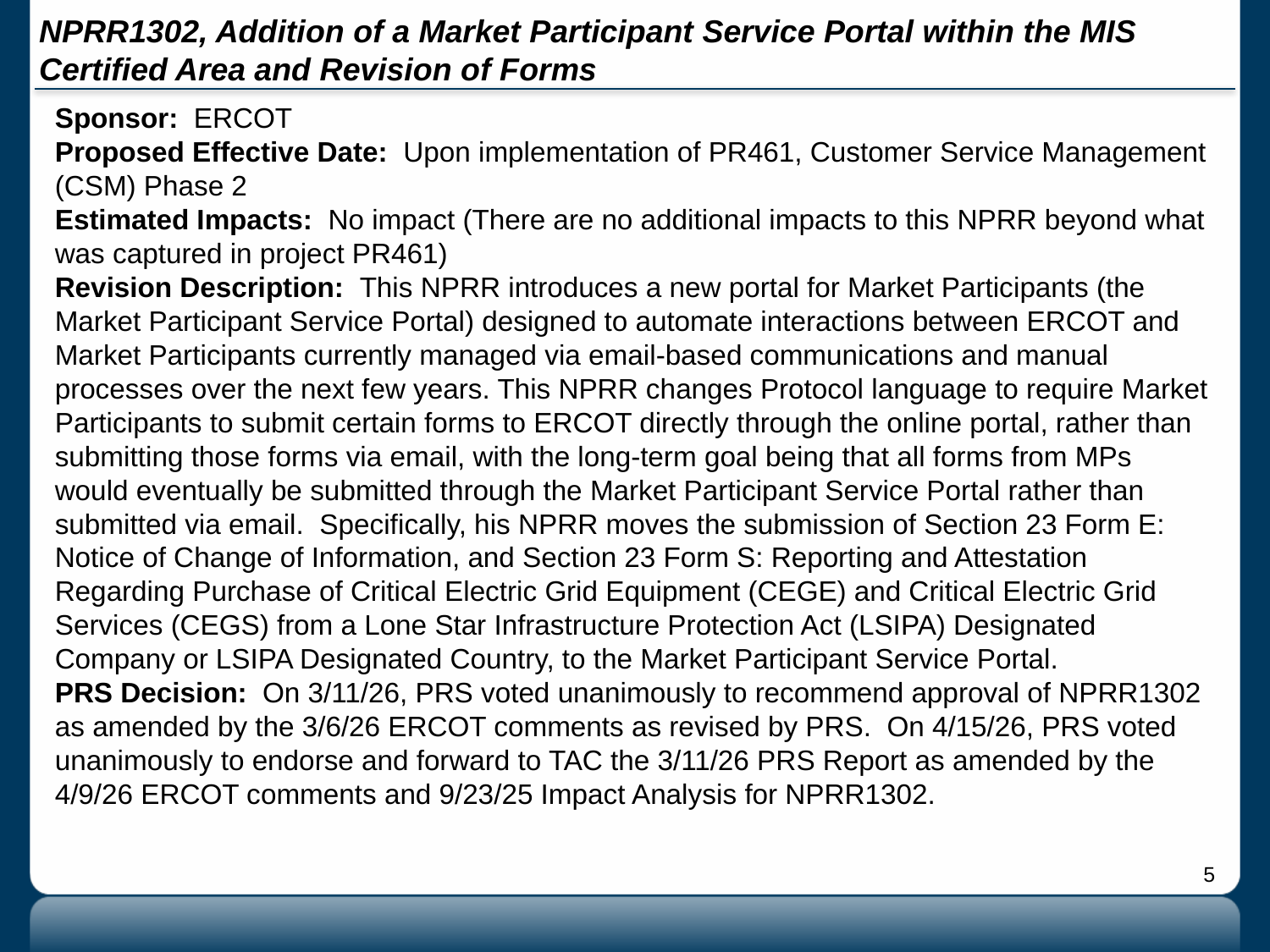

# NPRR1302, Addition of a Market Participant Service Portal within the MIS Certified Area and Revision of Forms
Sponsor:  ERCOT
Proposed Effective Date:  Upon implementation of PR461, Customer Service Management (CSM) Phase 2
Estimated Impacts:  No impact (There are no additional impacts to this NPRR beyond what was captured in project PR461)
Revision Description:  This NPRR introduces a new portal for Market Participants (the Market Participant Service Portal) designed to automate interactions between ERCOT and Market Participants currently managed via email-based communications and manual processes over the next few years. This NPRR changes Protocol language to require Market Participants to submit certain forms to ERCOT directly through the online portal, rather than submitting those forms via email, with the long-term goal being that all forms from MPs would eventually be submitted through the Market Participant Service Portal rather than submitted via email.  Specifically, his NPRR moves the submission of Section 23 Form E: Notice of Change of Information, and Section 23 Form S: Reporting and Attestation Regarding Purchase of Critical Electric Grid Equipment (CEGE) and Critical Electric Grid Services (CEGS) from a Lone Star Infrastructure Protection Act (LSIPA) Designated Company or LSIPA Designated Country, to the Market Participant Service Portal.
PRS Decision:  On 3/11/26, PRS voted unanimously to recommend approval of NPRR1302 as amended by the 3/6/26 ERCOT comments as revised by PRS.  On 4/15/26, PRS voted unanimously to endorse and forward to TAC the 3/11/26 PRS Report as amended by the 4/9/26 ERCOT comments and 9/23/25 Impact Analysis for NPRR1302.